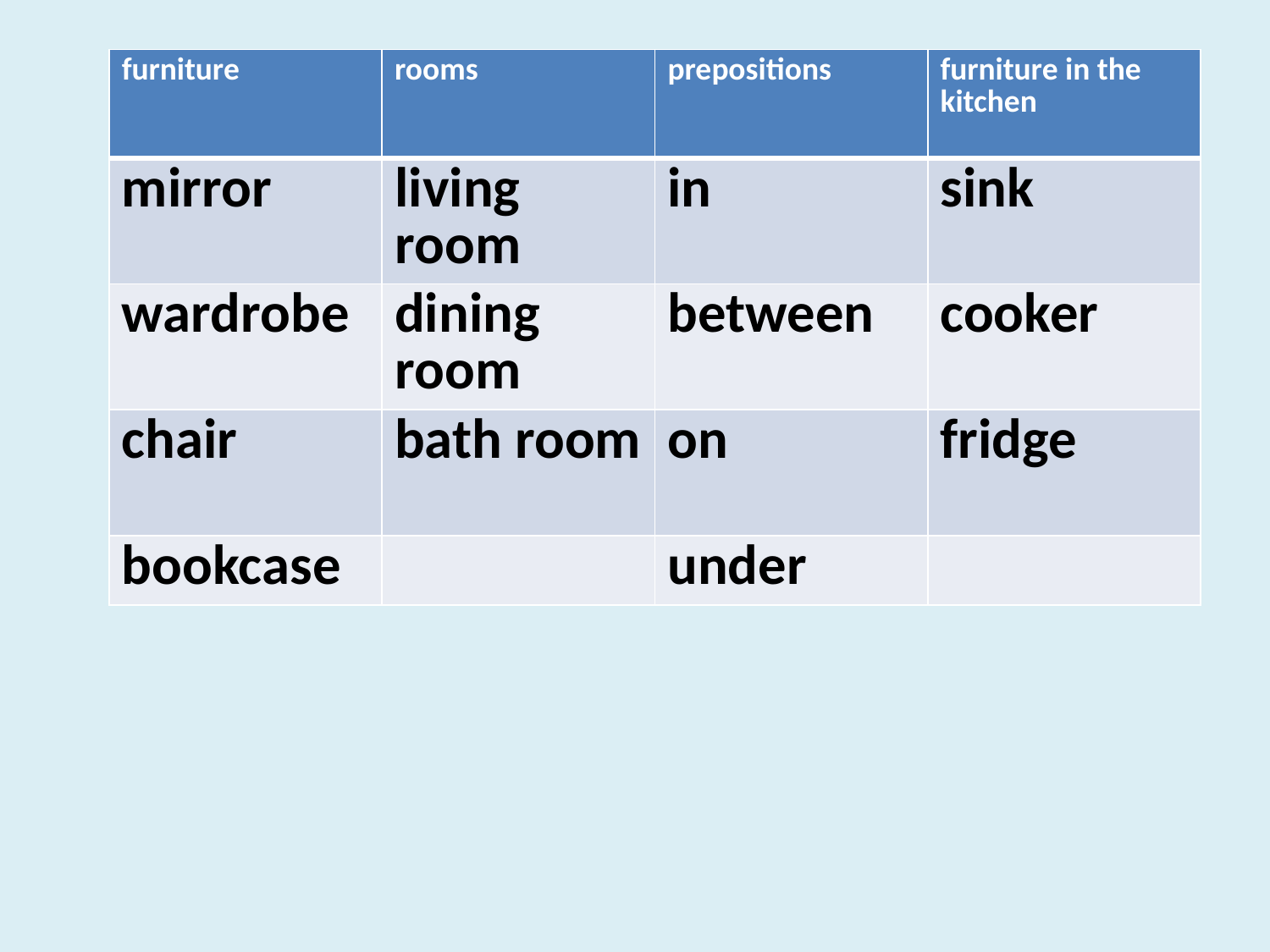

| furniture | rooms | prepositions | furniture in the kitchen |
| --- | --- | --- | --- |
| mirror | living room | in | sink |
| wardrobe | dining room | between | cooker |
| chair | bath room | on | fridge |
| bookcase |  | under |  |